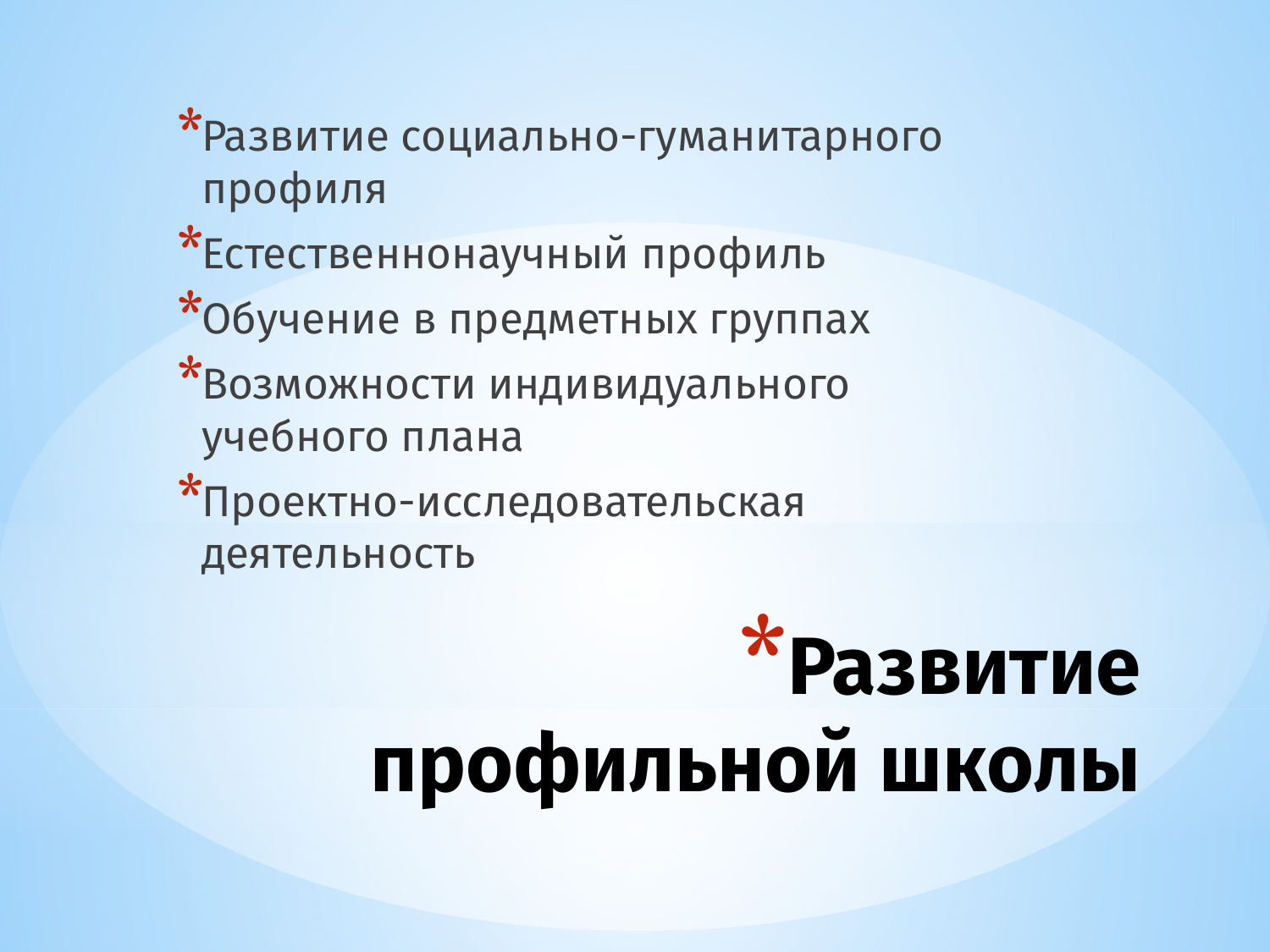

Развитие социально-гуманитарного профиля
Естественнонаучный профиль
Обучение в предметных группах
Возможности индивидуального учебного плана
Проектно-исследовательская деятельность

# Развитие профильной школы